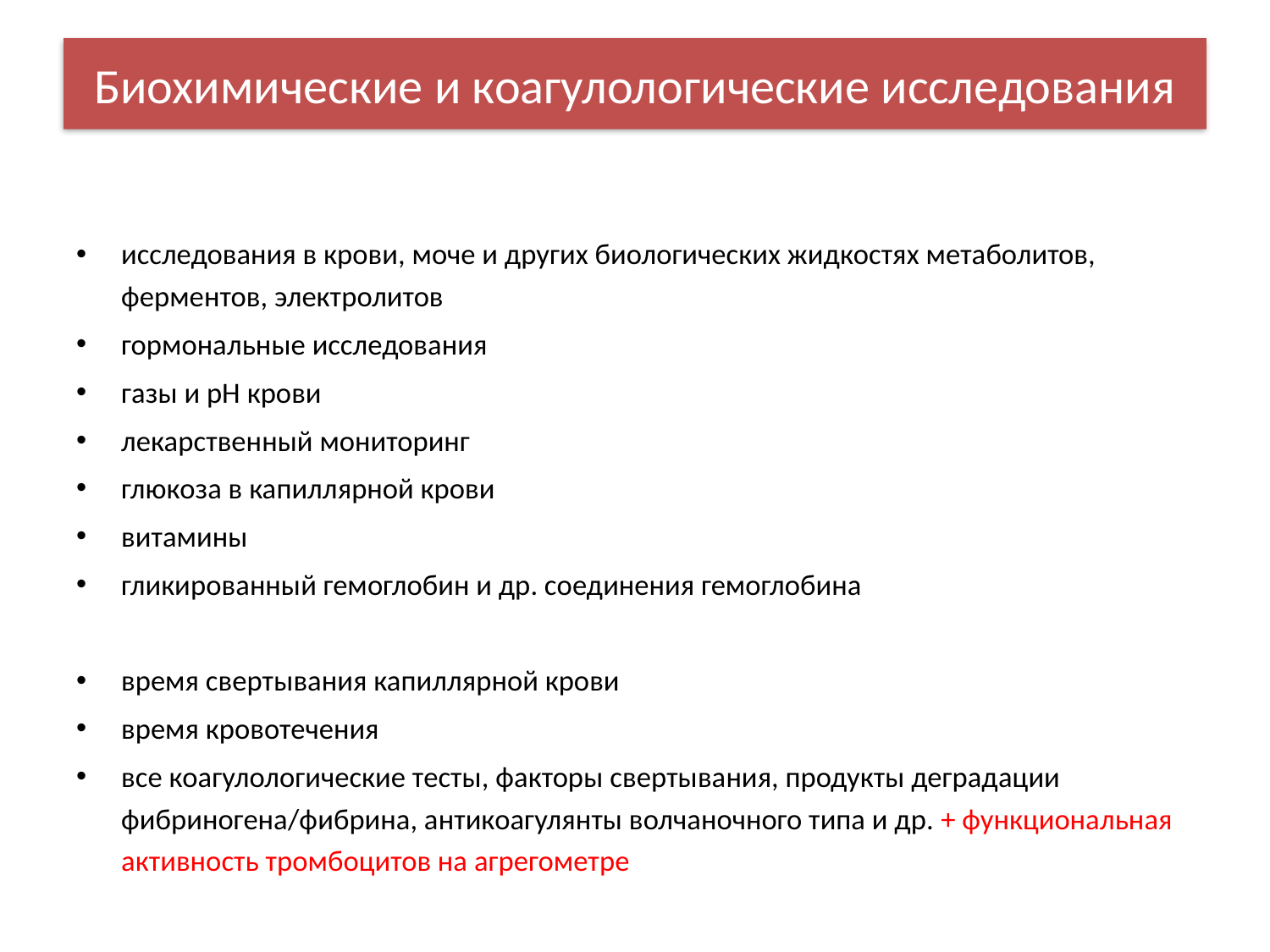

# Биохимические и коагулологические исследования
исследования в крови, моче и других биологических жидкостях метаболитов, ферментов, электролитов
гормональные исследования
газы и рН крови
лекарственный мониторинг
глюкоза в капиллярной крови
витамины
гликированный гемоглобин и др. соединения гемоглобина

время свертывания капиллярной крови
время кровотечения
все коагулологические тесты, факторы свертывания, продукты деградации фибриногена/фибрина, антикоагулянты волчаночного типа и др. + функциональная активность тромбоцитов на агрегометре